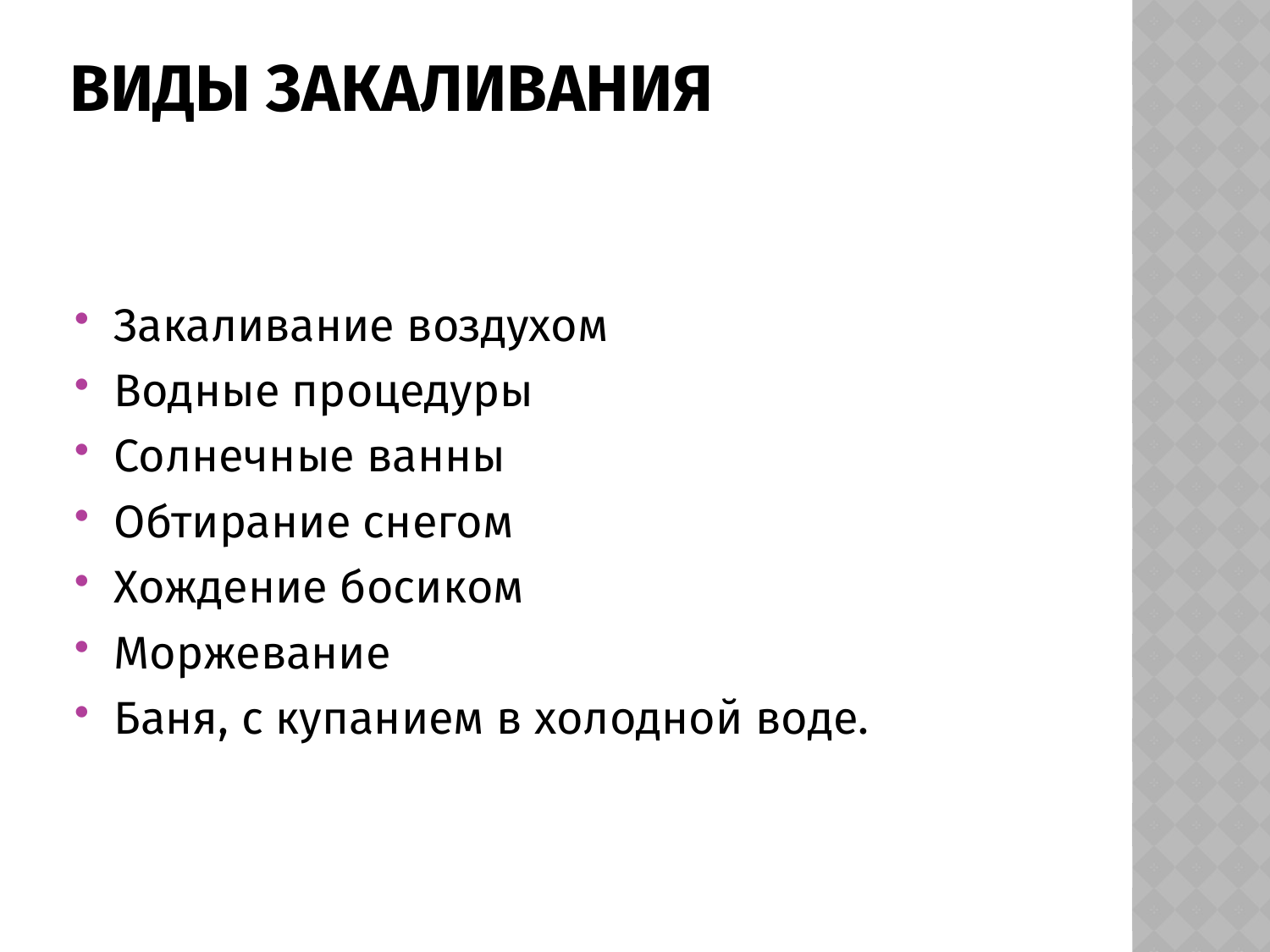

# Виды закаливания

Закаливание воздухом
Водные процедуры
Солнечные ванны
Обтирание снегом
Хождение босиком
Моржевание
Баня, с купанием в холодной воде.